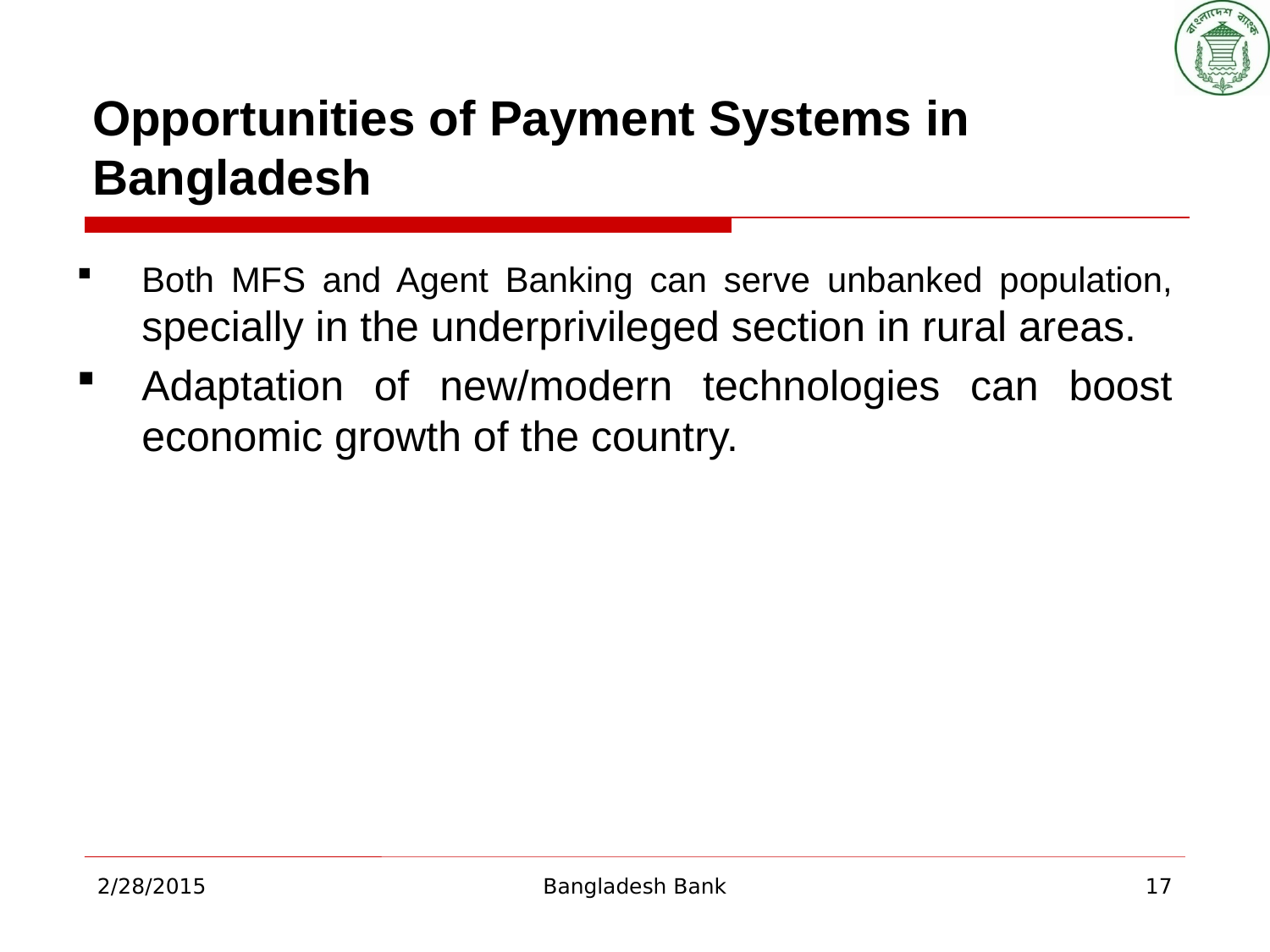

# Opportunities of Payment Systems in Bangladesh
Both MFS and Agent Banking can serve unbanked population, specially in the underprivileged section in rural areas.
Adaptation of new/modern technologies can boost economic growth of the country.

2/28/2015
Bangladesh Bank
17